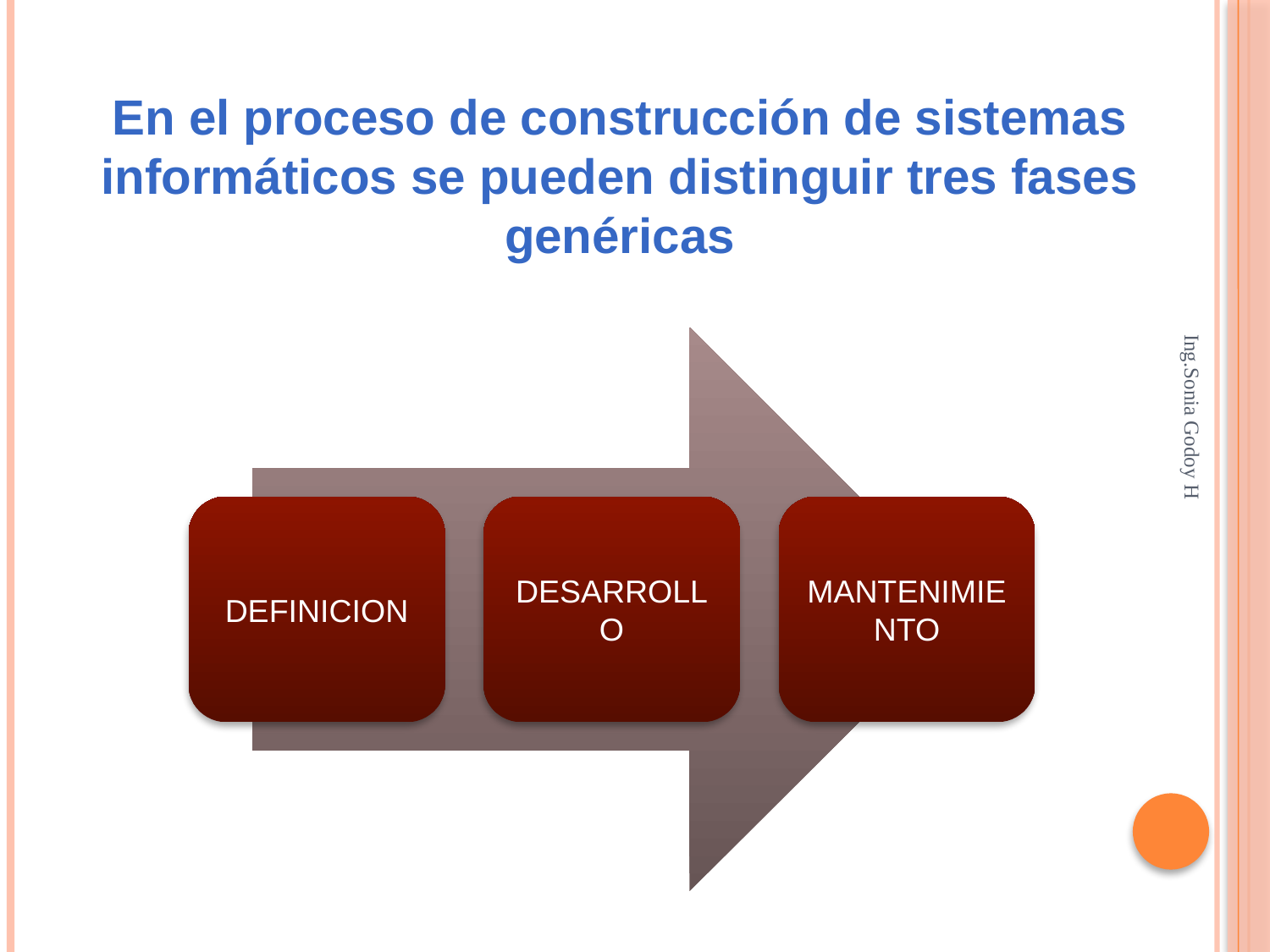

En el proceso de construcción de sistemas informáticos se pueden distinguir tres fases genéricas

DEFINICION
DESARROLLO
MANTENIMIENTO
Ing.Sonia Godoy H